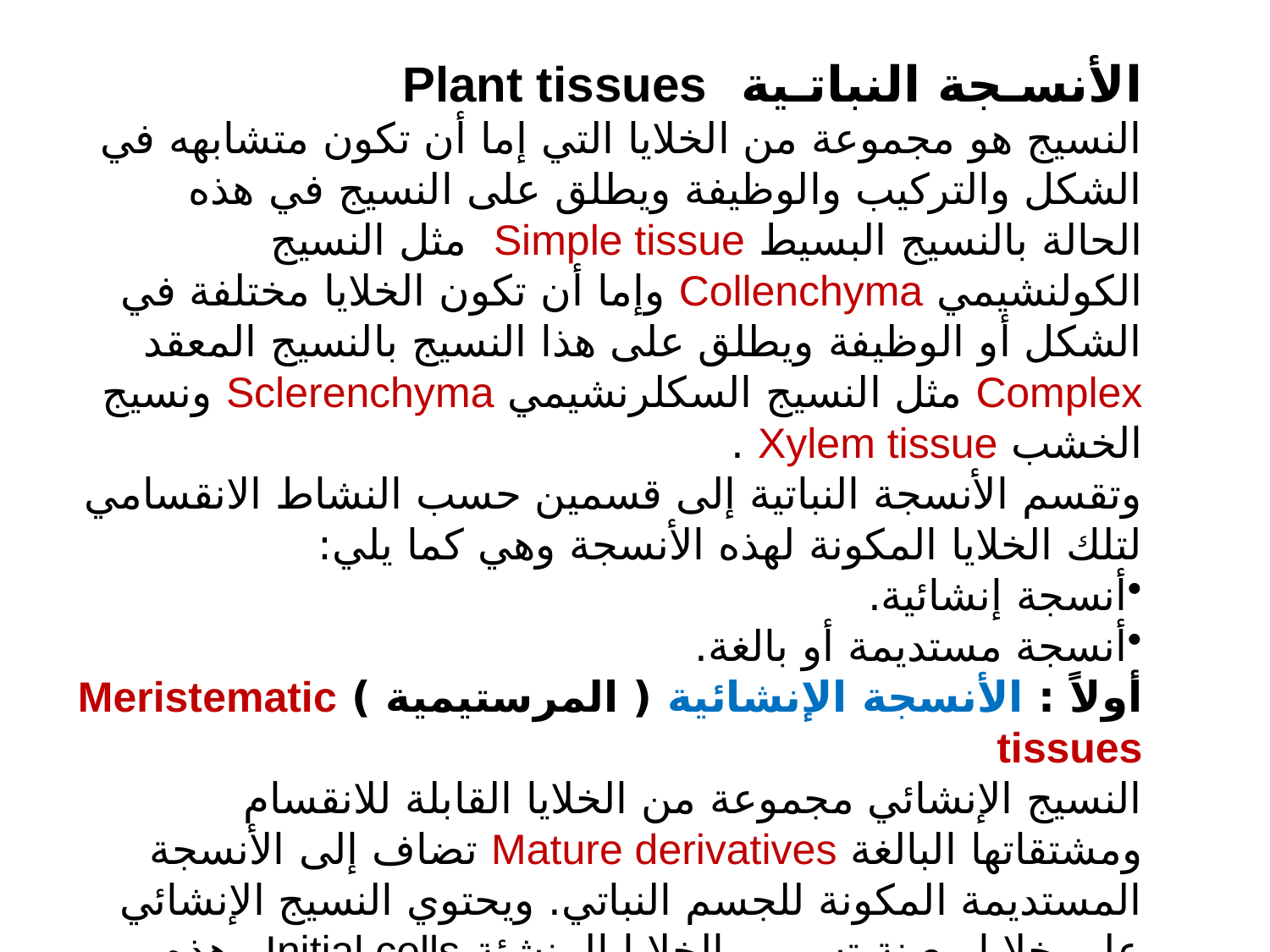

الأنسـجة النباتـية  Plant tissues
النسيج هو مجموعة من الخلايا التي إما أن تكون متشابهه في الشكل والتركيب والوظيفة ويطلق على النسيج في هذه الحالة بالنسيج البسيط Simple tissue  مثل النسيج الكولنشيمي Collenchyma وإما أن تكون الخلايا مختلفة في الشكل أو الوظيفة ويطلق على هذا النسيج بالنسيج المعقد  Complex مثل النسيج السكلرنشيمي Sclerenchyma ونسيج الخشب Xylem tissue .
وتقسم الأنسجة النباتية إلى قسمين حسب النشاط الانقسامي لتلك الخلايا المكونة لهذه الأنسجة وهي كما يلي:
أنسجة إنشائية.
أنسجة مستديمة أو بالغة.
أولاً : الأنسجة الإنشائية ( المرستيمية ) Meristematic tissues
	النسيج الإنشائي مجموعة من الخلايا القابلة للانقسام ومشتقاتها البالغة Mature derivatives تضاف إلى الأنسجة المستديمة المكونة للجسم النباتي. ويحتوي النسيج الإنشائي على خلايا معينة تسمى بالخلايا المنشئة Initial cells وهذه الخلايا لا تغير مواقعها ولا تتحول إلى خلايا بالغة، ففي الانقسام الأول تضاف إحدى الخلايا الناتجة إلى النسيج الإنشائي ( المشتقات ) والتي بدورها بعد عدة انقسامات تضاف إلى النسيج المستديم وتبقى الخلية الأخرى إنشائية.